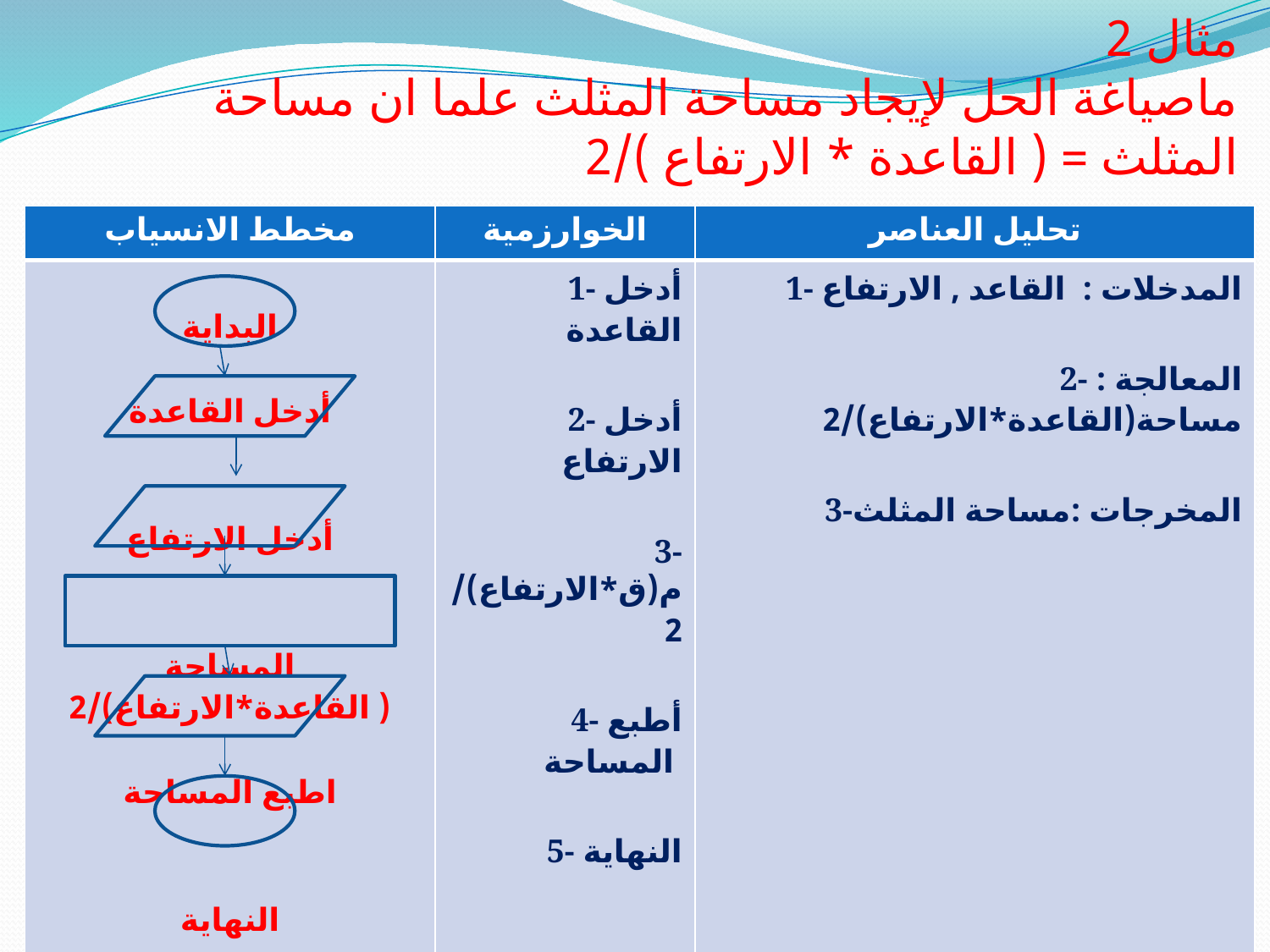

# مثال 2 ماصياغة الحل لإيجاد مساحة المثلث علما ان مساحة المثلث = ( القاعدة * الارتفاع )/2
| مخطط الانسياب | الخوارزمية | تحليل العناصر |
| --- | --- | --- |
| البداية أدخل القاعدة أدخل الارتفاع المساحة ( القاعدة\*الارتفاع)/2 اطبع المساحة النهاية | 1- أدخل القاعدة 2- أدخل الارتفاع 3- م(ق\*الارتفاع)/2 4- أطبع المساحة 5- النهاية | 1- المدخلات : القاعد , الارتفاع 2- المعالجة : مساحة(القاعدة\*الارتفاع)/2 3-المخرجات :مساحة المثلث |